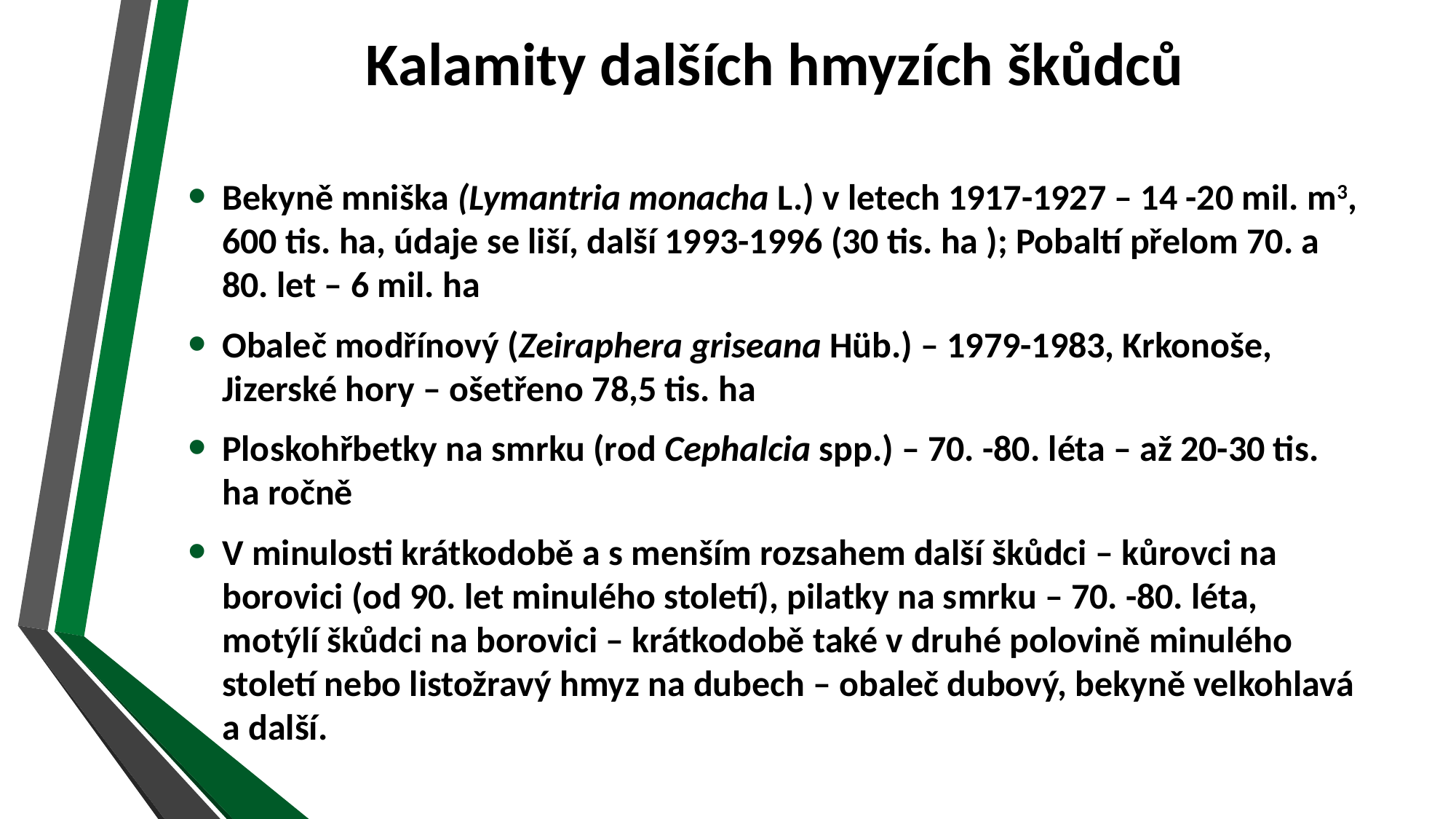

# Kalamity dalších hmyzích škůdců
Bekyně mniška (Lymantria monacha L.) v letech 1917-1927 – 14 -20 mil. m3, 600 tis. ha, údaje se liší, další 1993-1996 (30 tis. ha ); Pobaltí přelom 70. a 80. let – 6 mil. ha
Obaleč modřínový (Zeiraphera griseana Hüb.) – 1979-1983, Krkonoše, Jizerské hory – ošetřeno 78,5 tis. ha
Ploskohřbetky na smrku (rod Cephalcia spp.) – 70. -80. léta – až 20-30 tis. ha ročně
V minulosti krátkodobě a s menším rozsahem další škůdci – kůrovci na borovici (od 90. let minulého století), pilatky na smrku – 70. -80. léta, motýlí škůdci na borovici – krátkodobě také v druhé polovině minulého století nebo listožravý hmyz na dubech – obaleč dubový, bekyně velkohlavá a další.